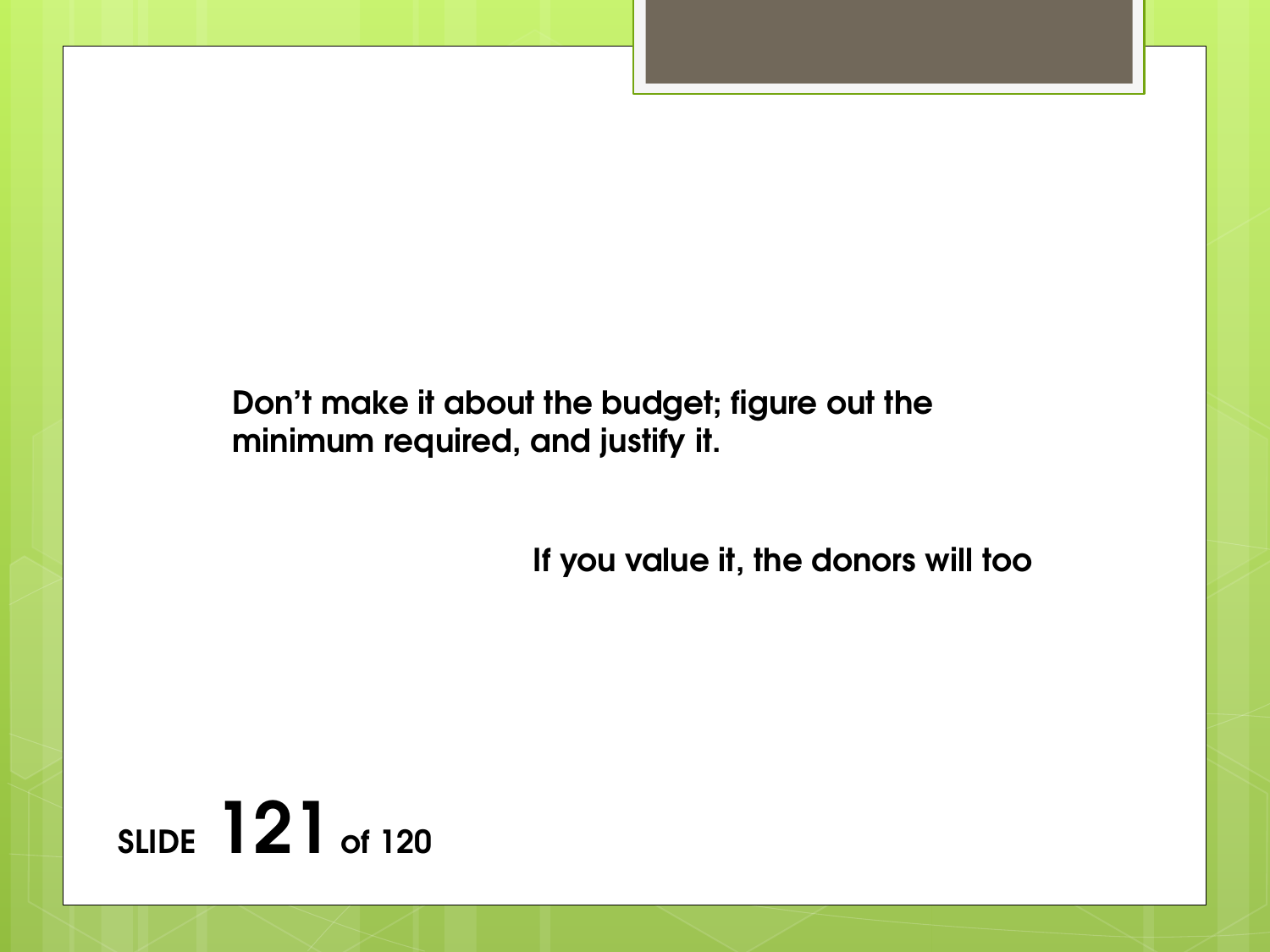

Don’t make it about the budget; figure out the minimum required, and justify it.

If you value it, the donors will too
SLIDE  121 of 120